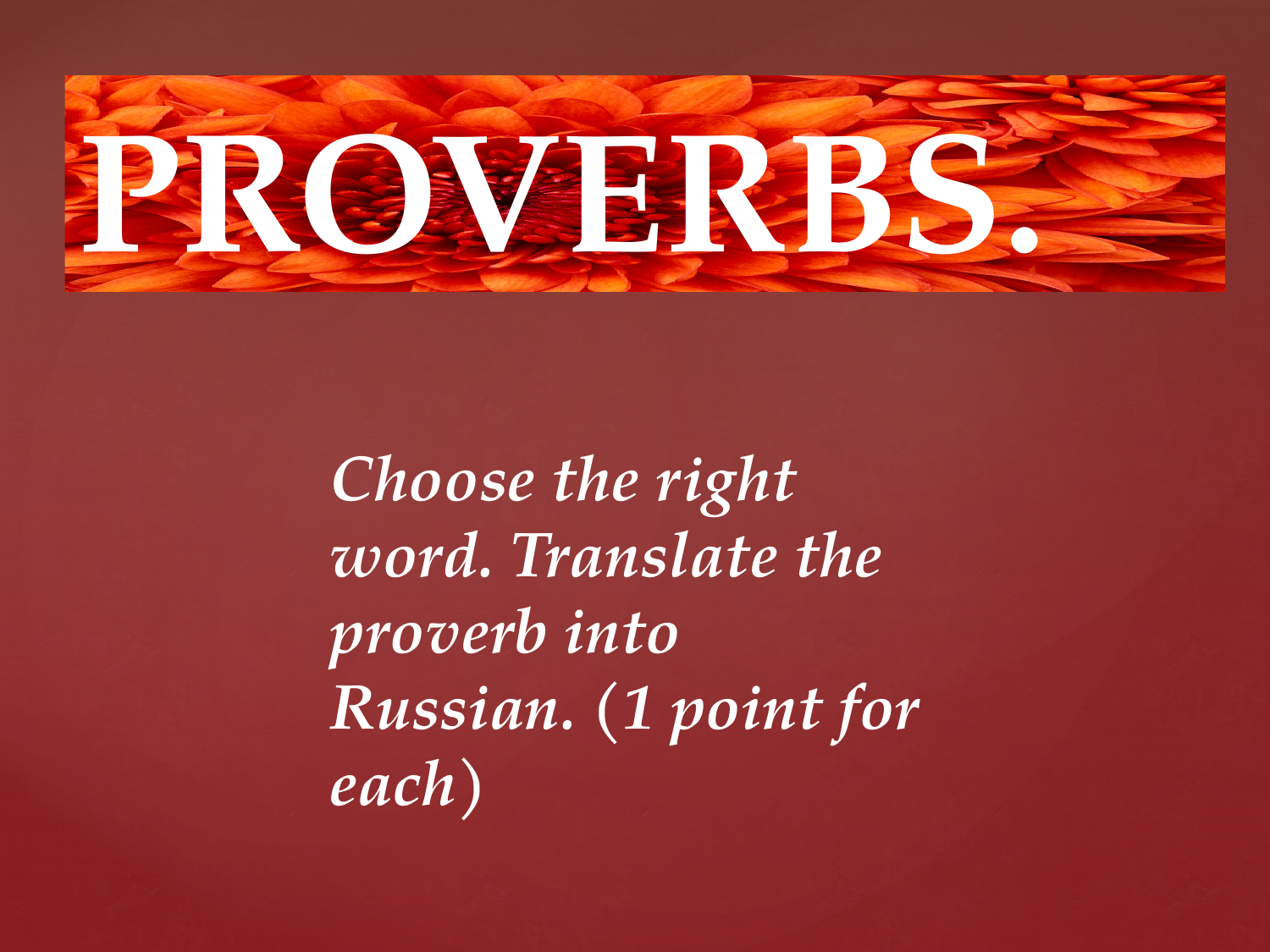

PROVERBS.
Choose the right word. Translate the proverb into Russian. (1 point for each)